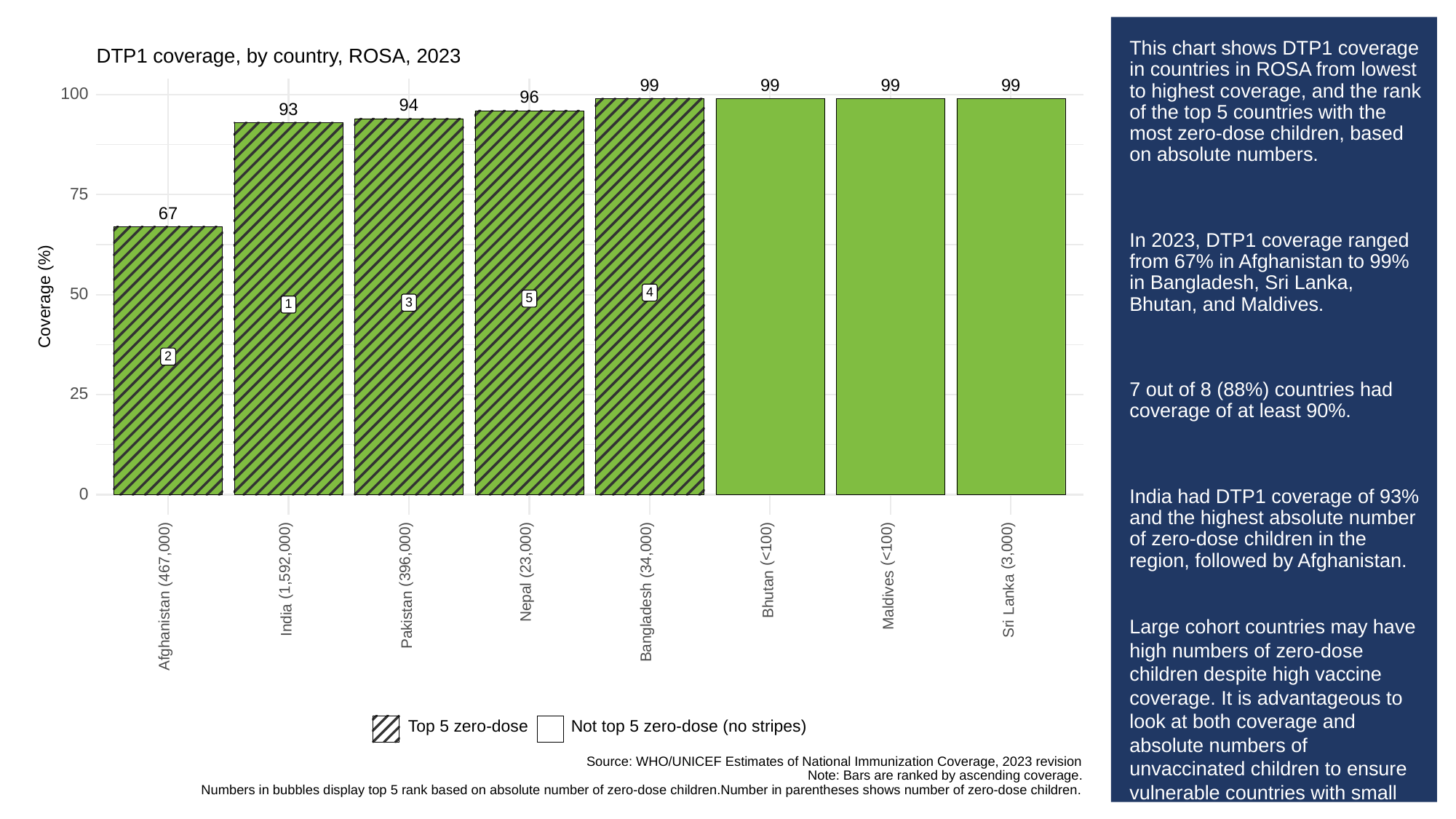

# This chart shows DTP1 coverage in countries in ROSA from lowest to highest coverage, and the rank of the top 5 countries with the most zero-dose children, based on absolute numbers.

In 2023, DTP1 coverage ranged from 67% in Afghanistan to 99% in Bangladesh, Sri Lanka, Bhutan, and Maldives.

7 out of 8 (88%) countries had coverage of at least 90%.

India had DTP1 coverage of 93% and the highest absolute number of zero-dose children in the region, followed by Afghanistan.

Large cohort countries may have high numbers of zero-dose children despite high vaccine coverage. It is advantageous to look at both coverage and absolute numbers of unvaccinated children to ensure vulnerable countries with small birth cohorts are not missed.

DTP1 coverage, by country, ROSA, 2023

99
99
99
99
100
96

94
93

75

67

4
50
Coverage (%)

5

3

1

2

25

0

(<100)
(<100)
(3,000)
(23,000)
(34,000)
(467,000)
(396,000)
(1,592,000)
Bhutan
Lanka
Maldives
Nepal
Pakistan
India
Bangladesh
Sri
Afghanistan

Not top 5 zero-dose (no stripes)
Top 5 zero-dose

Source: WHO/UNICEF Estimates of National Immunization Coverage, 2023 revision
Note: Bars are ranked by ascending coverage.
Numbers in bubbles display top 5 rank based on absolute number of zero-dose children.Number in parentheses shows number of zero-dose children.